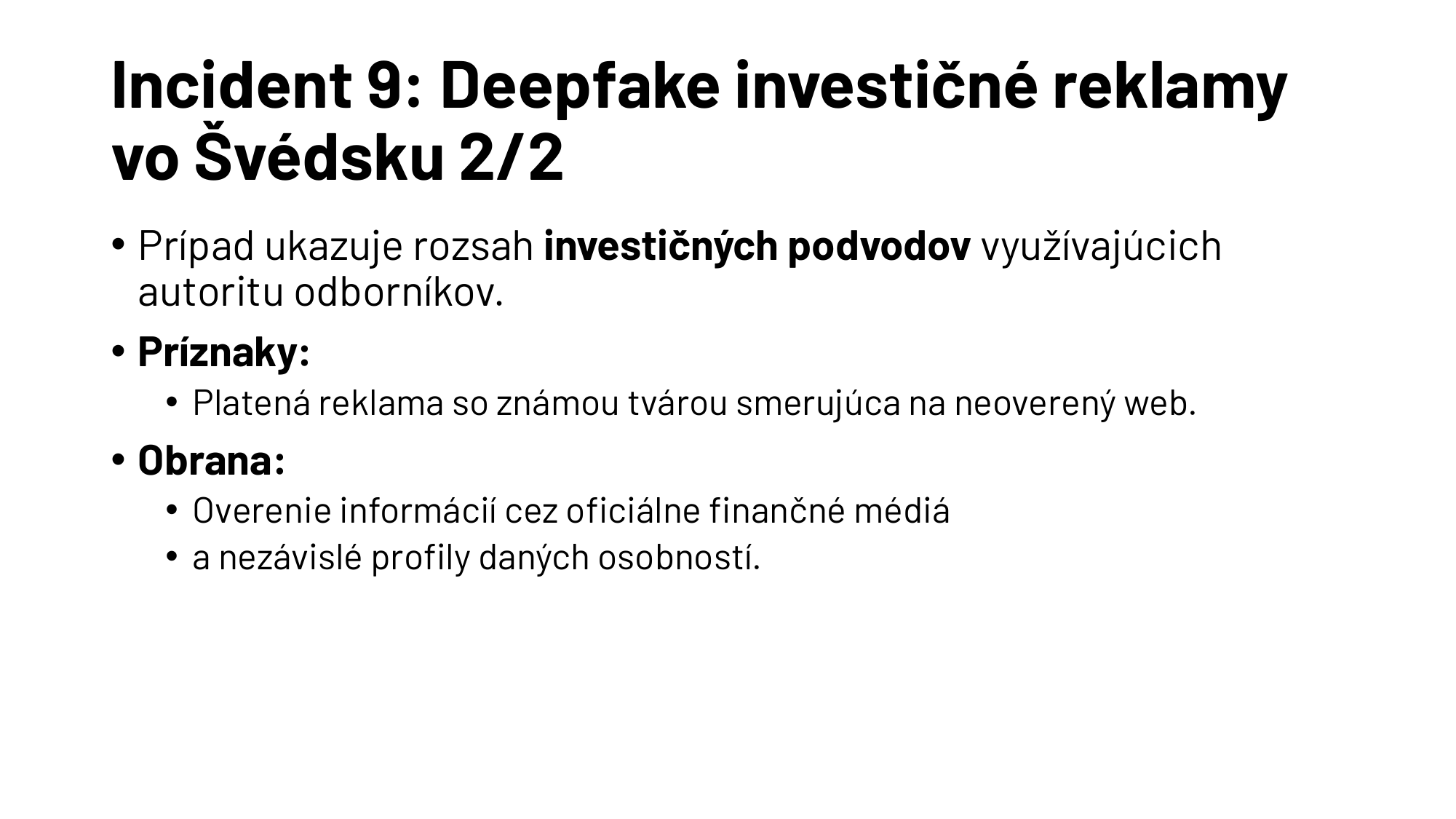

# Incident 9: Deepfake investičné reklamy vo Švédsku 2/2
Prípad ukazuje rozsah investičných podvodov využívajúcich autoritu odborníkov.
Príznaky:
Platená reklama so známou tvárou smerujúca na neoverený web.
Obrana:
Overenie informácií cez oficiálne finančné médiá
a nezávislé profily daných osobností.